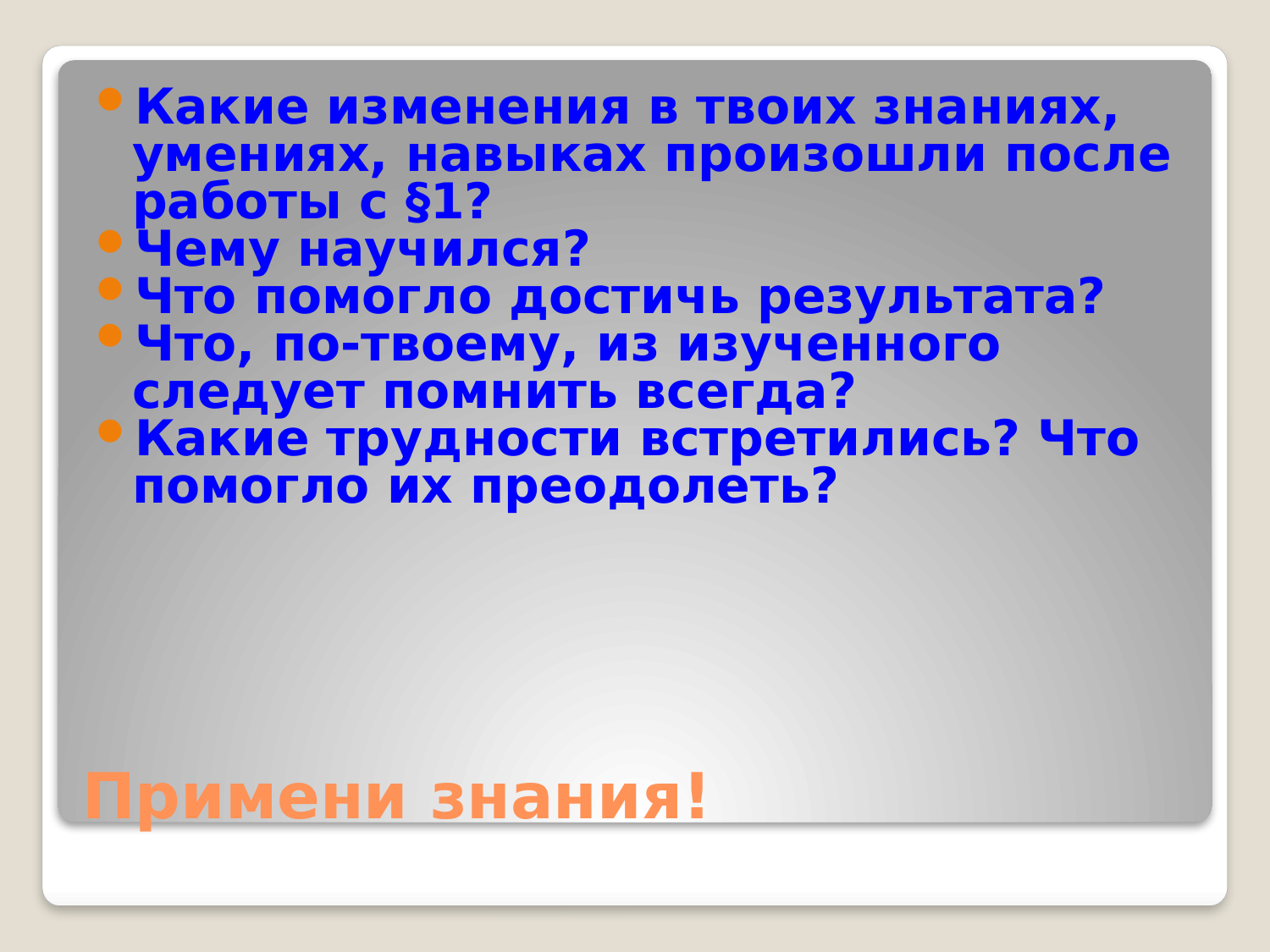

Какие изменения в твоих знаниях, умениях, навыках произошли после работы с §1?
Чему научился?
Что помогло достичь результата?
Что, по-твоему, из изученного следует помнить всегда?
Какие трудности встретились? Что помогло их преодолеть?

# Примени знания!